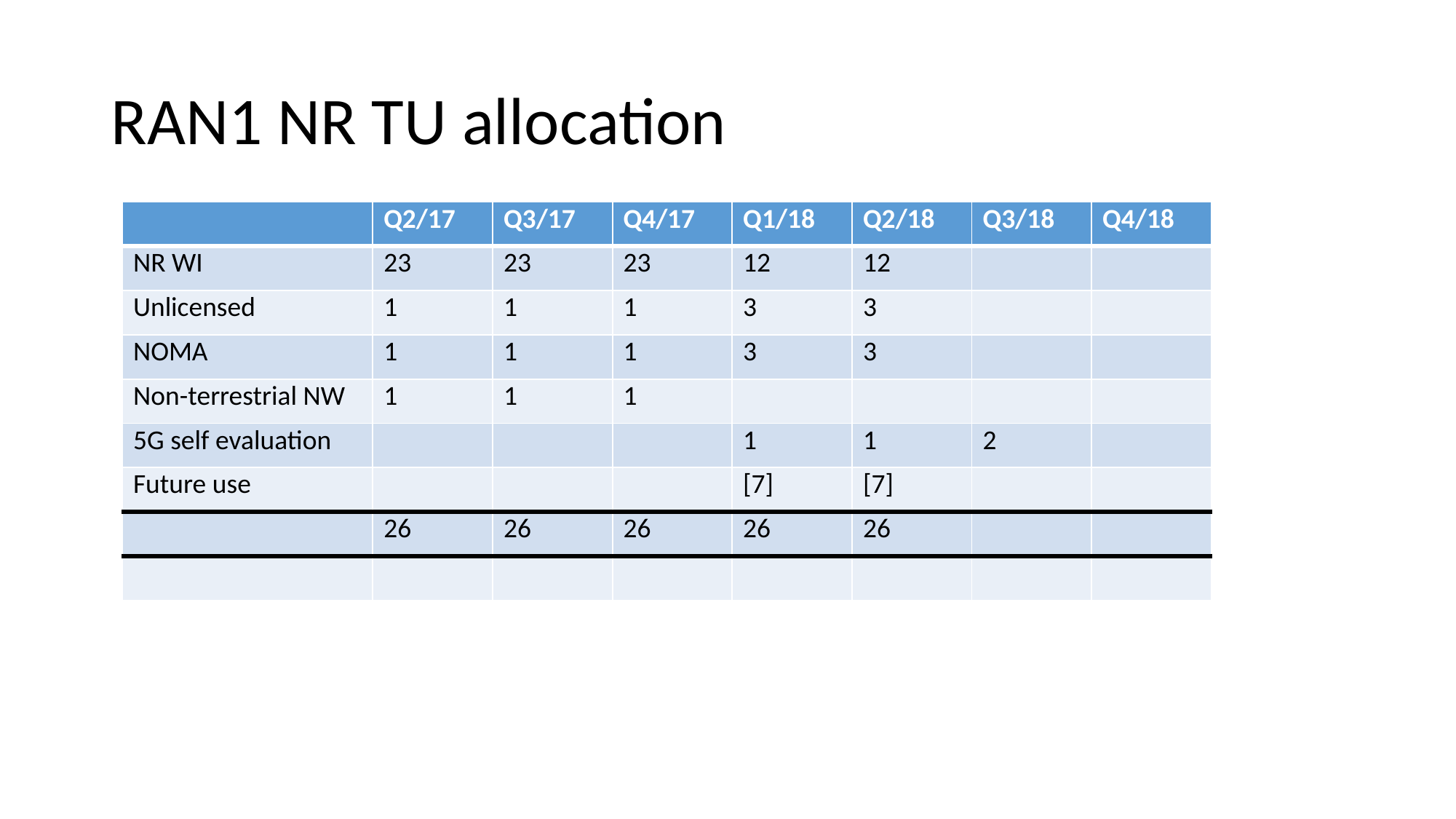

# RAN1 NR TU allocation
|  | Q2/17 | Q3/17 | Q4/17 | Q1/18 | Q2/18 | Q3/18 | Q4/18 |
| --- | --- | --- | --- | --- | --- | --- | --- |
| NR WI | 23 | 23 | 23 | 12 | 12 |  |  |
| Unlicensed | 1 | 1 | 1 | 3 | 3 |  |  |
| NOMA | 1 | 1 | 1 | 3 | 3 |  |  |
| Non-terrestrial NW | 1 | 1 | 1 |  |  |  |  |
| 5G self evaluation |  |  |  | 1 | 1 | 2 |  |
| Future use |  |  |  | [7] | [7] |  |  |
|  | 26 | 26 | 26 | 26 | 26 |  |  |
|  |  |  |  |  |  |  |  |